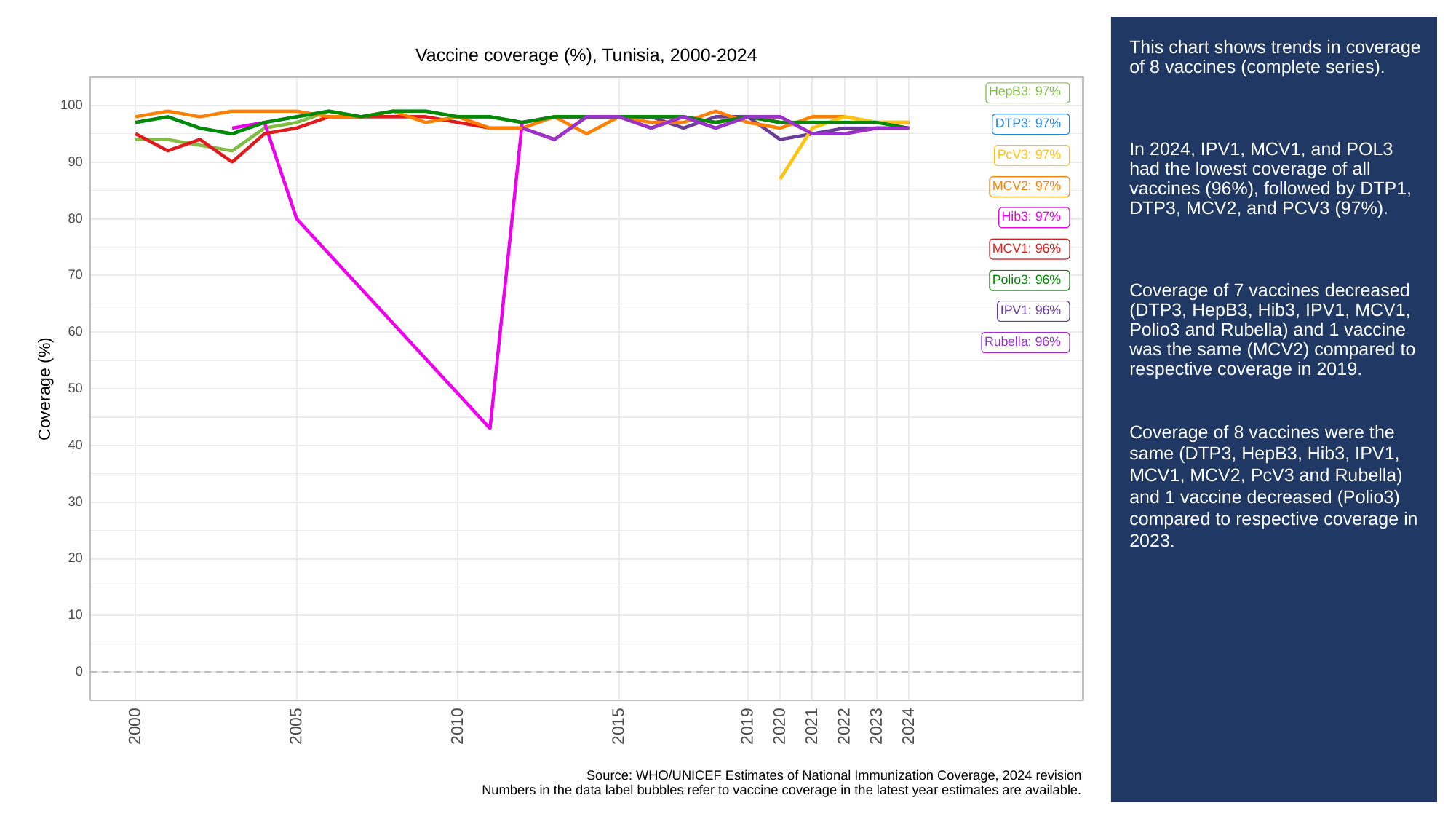

# This chart shows trends in coverage of 8 vaccines (complete series).

In 2024, IPV1, MCV1, and POL3 had the lowest coverage of all vaccines (96%), followed by DTP1, DTP3, MCV2, and PCV3 (97%).

Coverage of 7 vaccines decreased (DTP3, HepB3, Hib3, IPV1, MCV1, Polio3 and Rubella) and 1 vaccine was the same (MCV2) compared to respective coverage in 2019.

Coverage of 8 vaccines were the same (DTP3, HepB3, Hib3, IPV1, MCV1, MCV2, PcV3 and Rubella) and 1 vaccine decreased (Polio3) compared to respective coverage in 2023.

Vaccine coverage (%), Tunisia, 2000-2024

HepB3: 97%

100

DTP3: 97%

PcV3: 97%
90

MCV2: 97%

Hib3: 97%
80

MCV1: 96%

70
Polio3: 96%

IPV1: 96%
60

Rubella: 96%

Coverage (%)
50

40

30

20

10

0

2023
2000
2005
2010
2015
2019
2020
2021
2022
2024
Source: WHO/UNICEF Estimates of National Immunization Coverage, 2024 revision
Numbers in the data label bubbles refer to vaccine coverage in the latest year estimates are available.